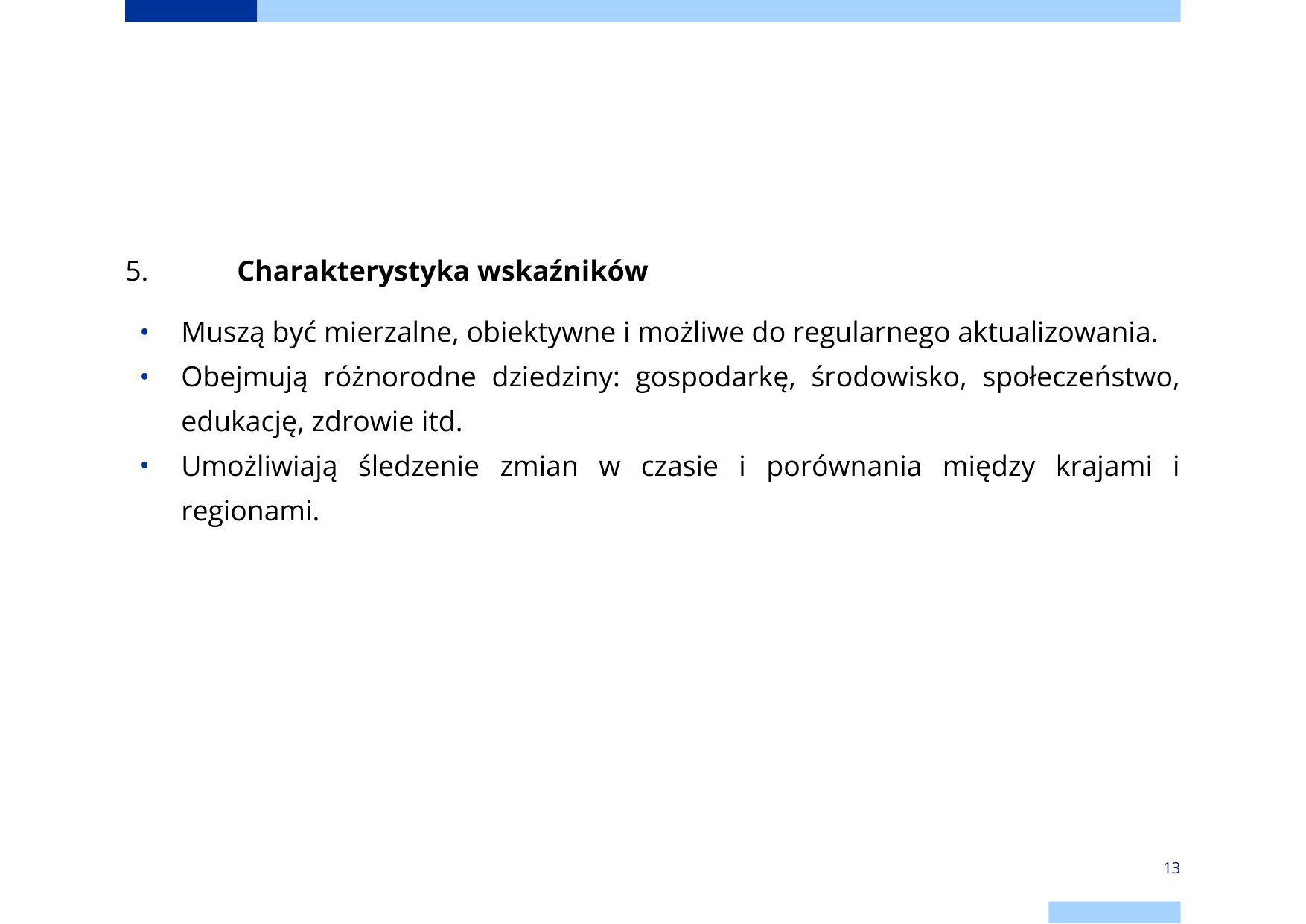

#
5.	Charakterystyka wskaźników
Muszą być mierzalne, obiektywne i możliwe do regularnego aktualizowania.
Obejmują różnorodne dziedziny: gospodarkę, środowisko, społeczeństwo, edukację, zdrowie itd.
Umożliwiają śledzenie zmian w czasie i porównania między krajami i regionami.

13